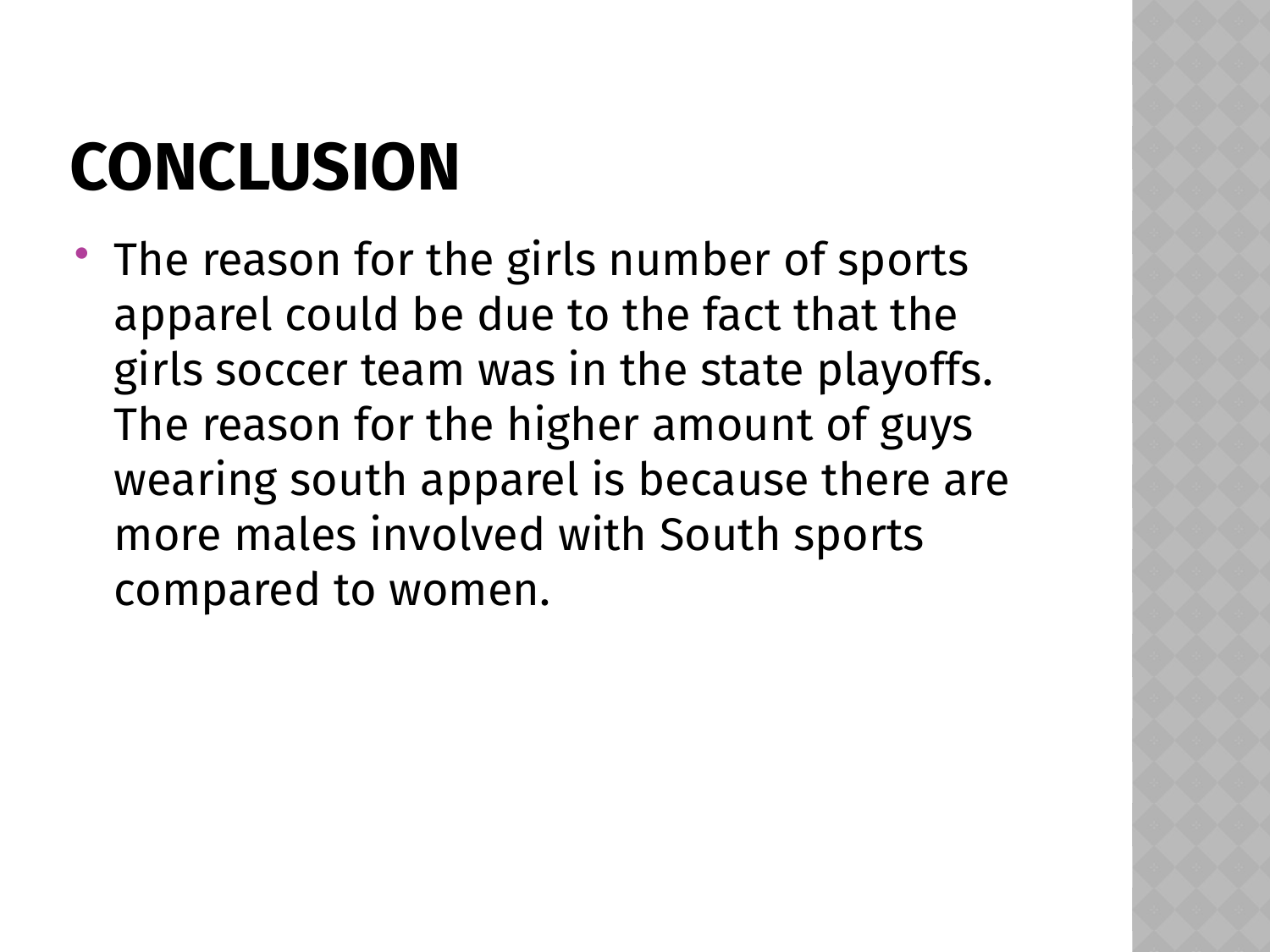

# Conclusion
The reason for the girls number of sports apparel could be due to the fact that the girls soccer team was in the state playoffs. The reason for the higher amount of guys wearing south apparel is because there are more males involved with South sports compared to women.